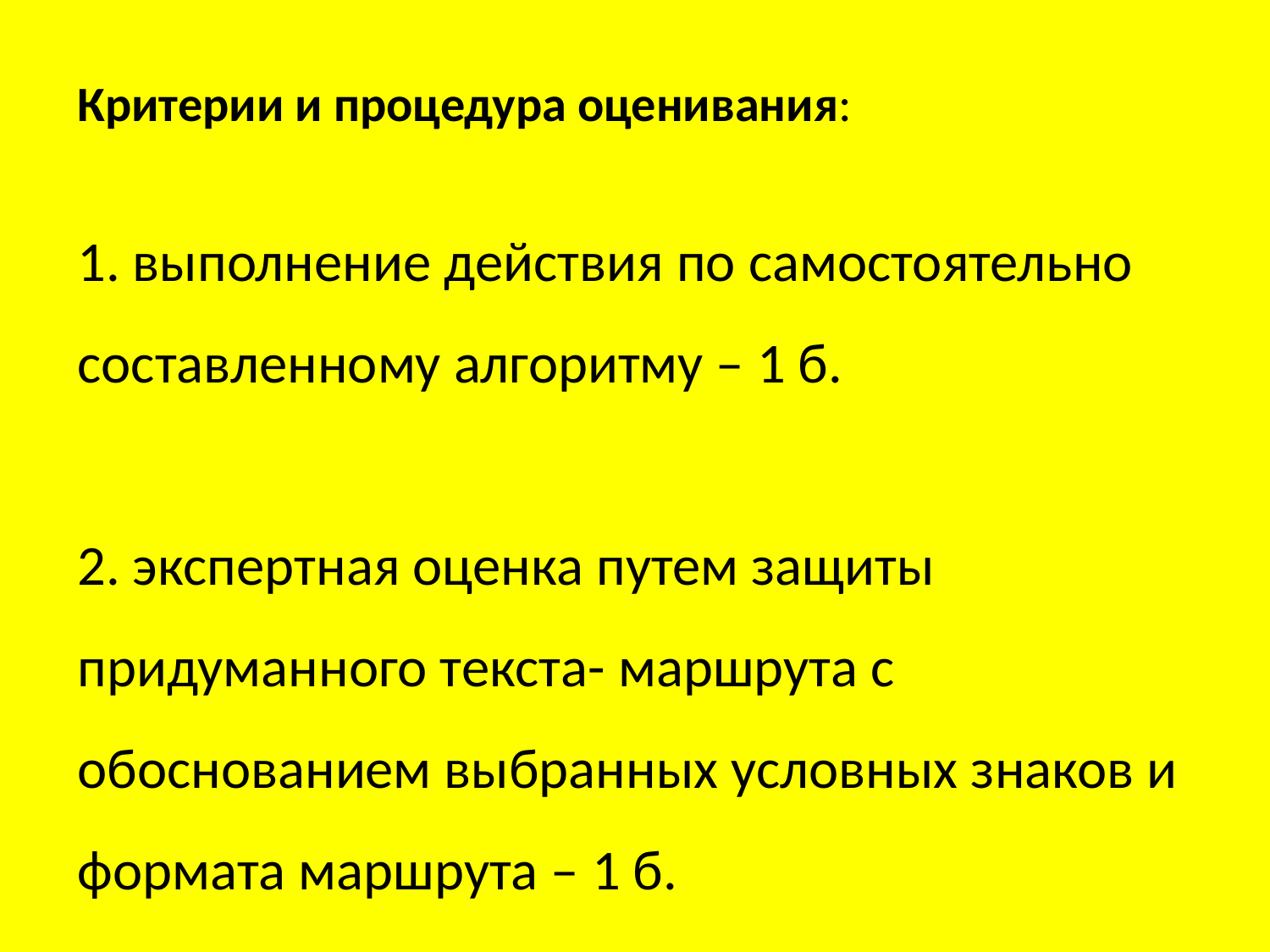

Критерии и процедура оценивания:

1. выполнение действия по самостоятельно составленному алгоритму – 1 б.

2. экспертная оценка путем защиты придуманного текста- маршрута с обоснованием выбранных условных знаков и формата маршрута – 1 б.